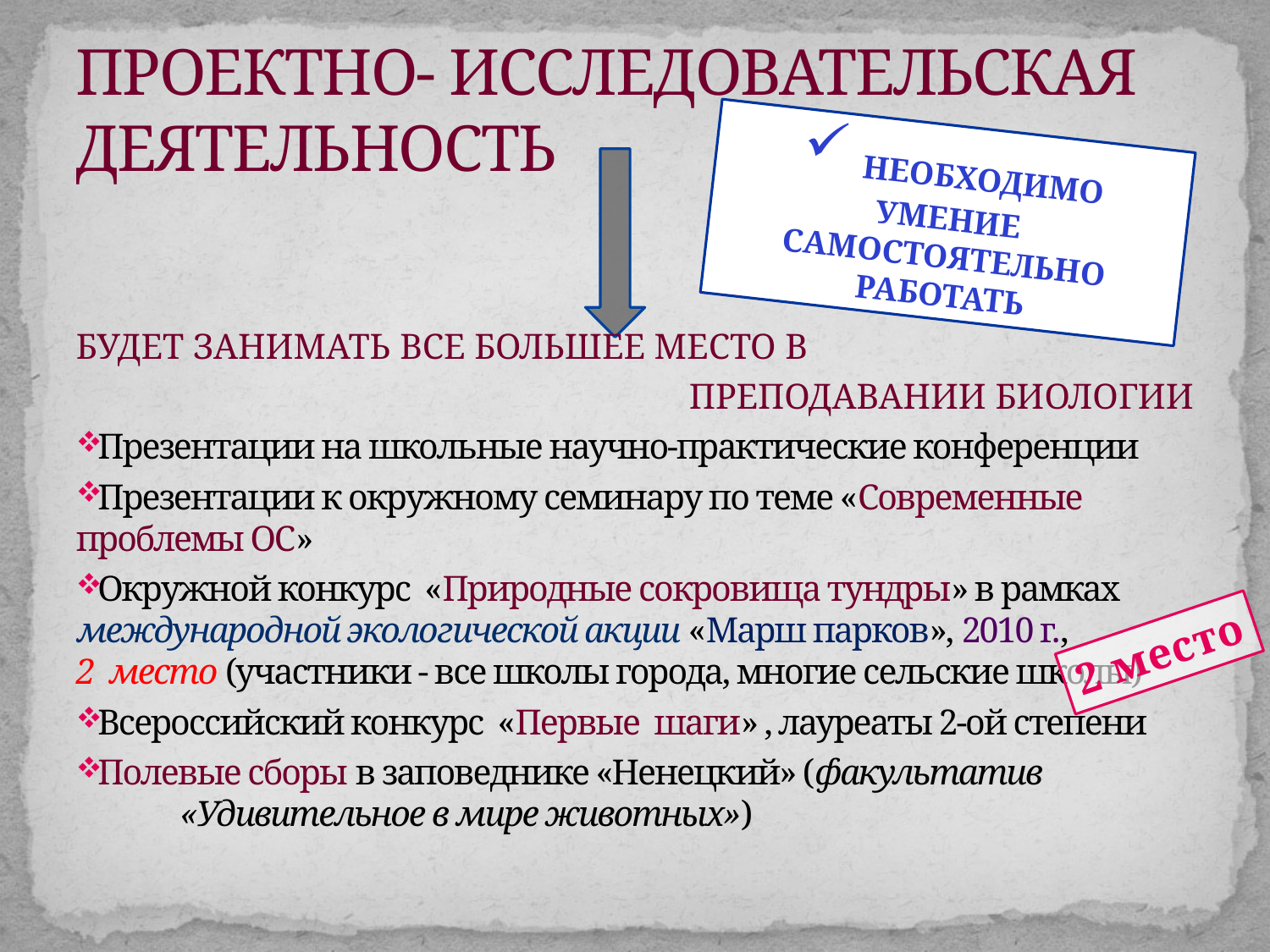

# ПРОЕКТНО- ИССЛЕДОВАТЕЛЬСКАЯ ДЕЯТЕЛЬНОСТЬ
 НЕОБХОДИМО УМЕНИЕ САМОСТОЯТЕЛЬНО РАБОТАТЬ

БУДЕТ ЗАНИМАТЬ ВСЕ БОЛЬШЕЕ МЕСТО В
 ПРЕПОДАВАНИИ БИОЛОГИИ
Презентации на школьные научно-практические конференции
Презентации к окружному семинару по теме «Современные проблемы ОС»
Окружной конкурс  «Природные сокровища тундры» в рамках международной экологической акции «Марш парков», 2010 г.,
2  место (участники - все школы города, многие сельские школы)
Всероссийский конкурс  «Первые  шаги» , лауреаты 2-ой степени
Полевые сборы в заповеднике «Ненецкий» (факультатив          				«Удивительное в мире животных»)

2 место